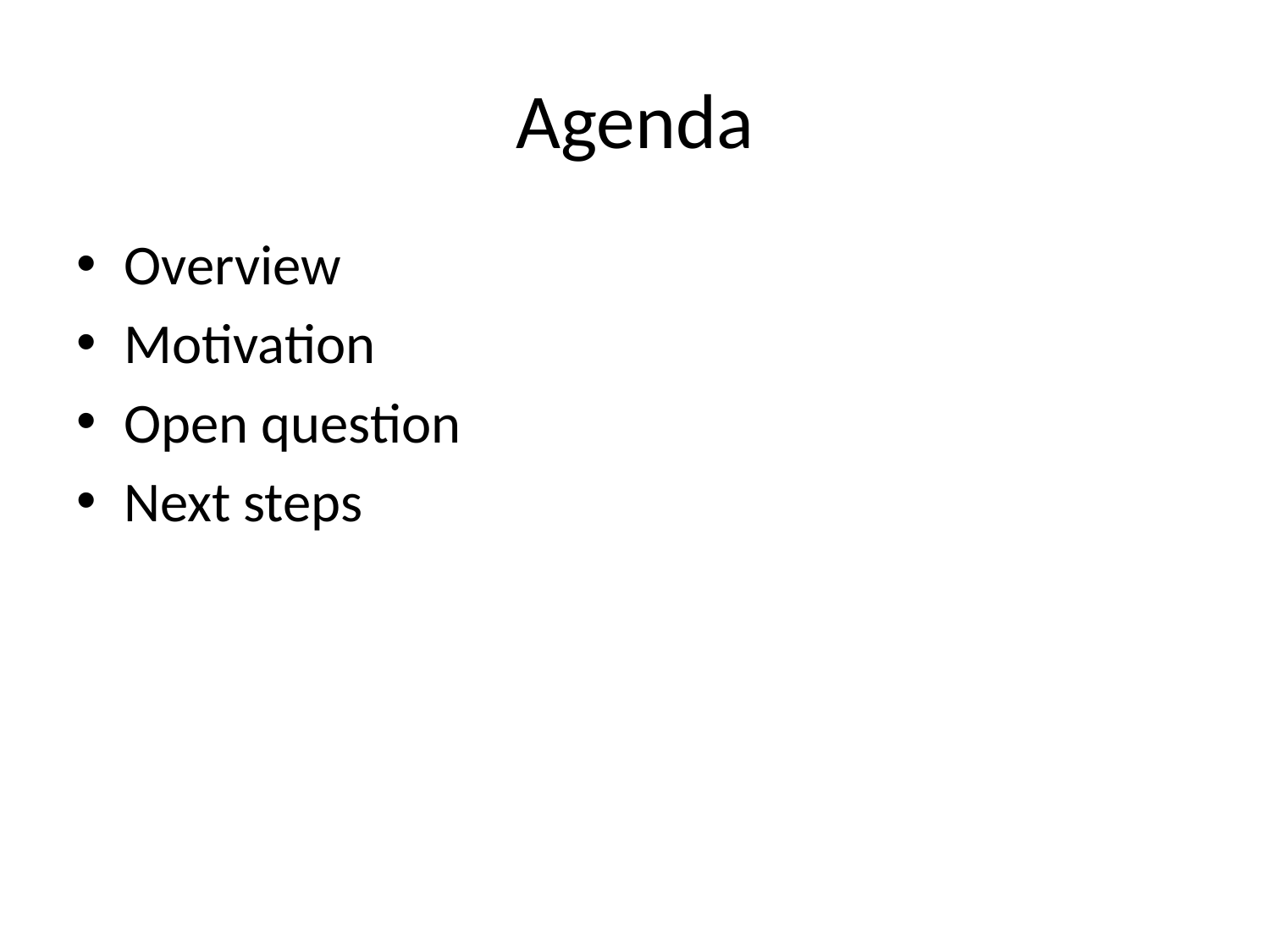

# Agenda
Overview
Motivation
Open question
Next steps